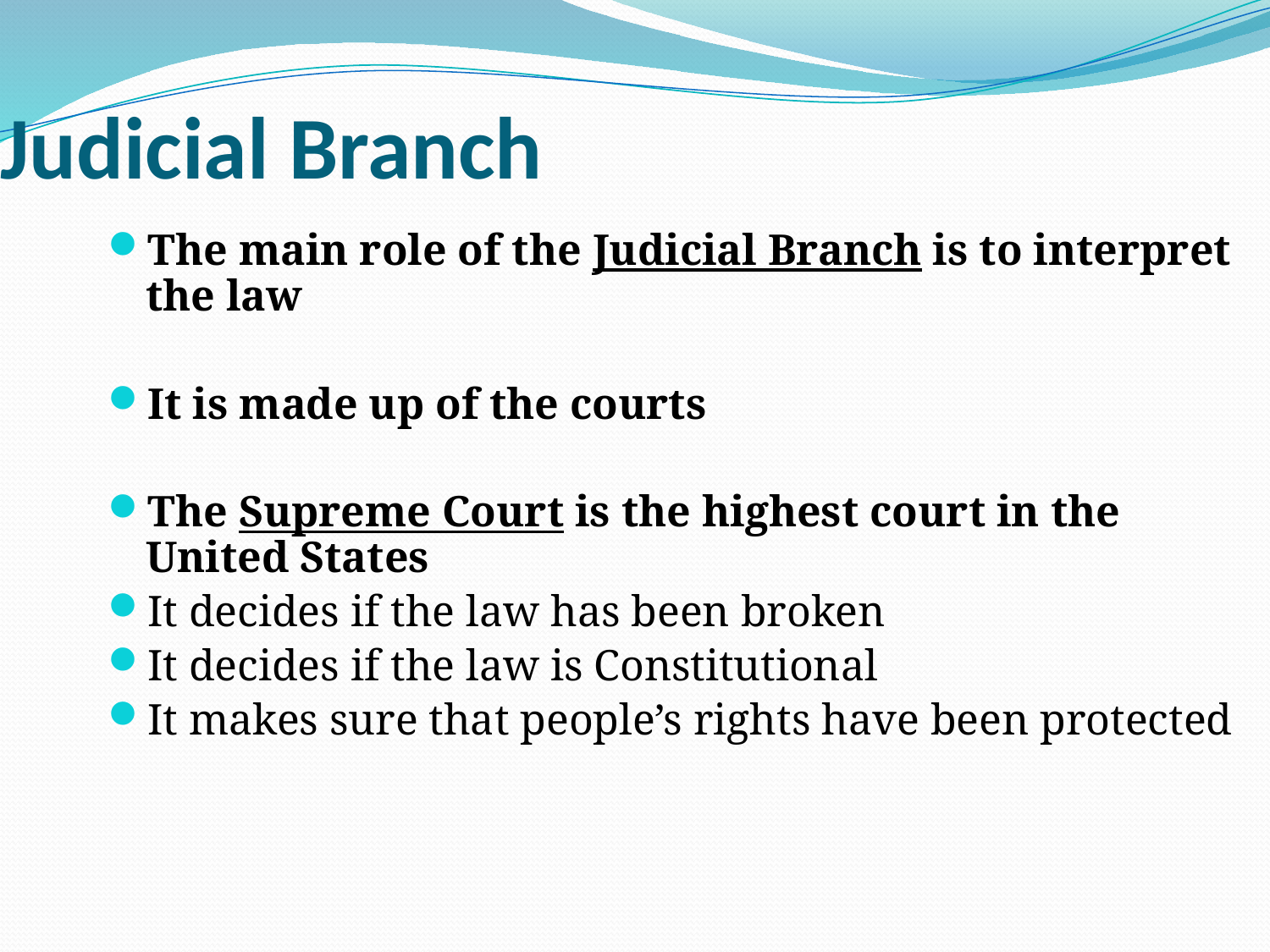

Judicial Branch
The main role of the Judicial Branch is to interpret the law

It is made up of the courts

The Supreme Court is the highest court in the United States
It decides if the law has been broken
It decides if the law is Constitutional
It makes sure that people’s rights have been protected